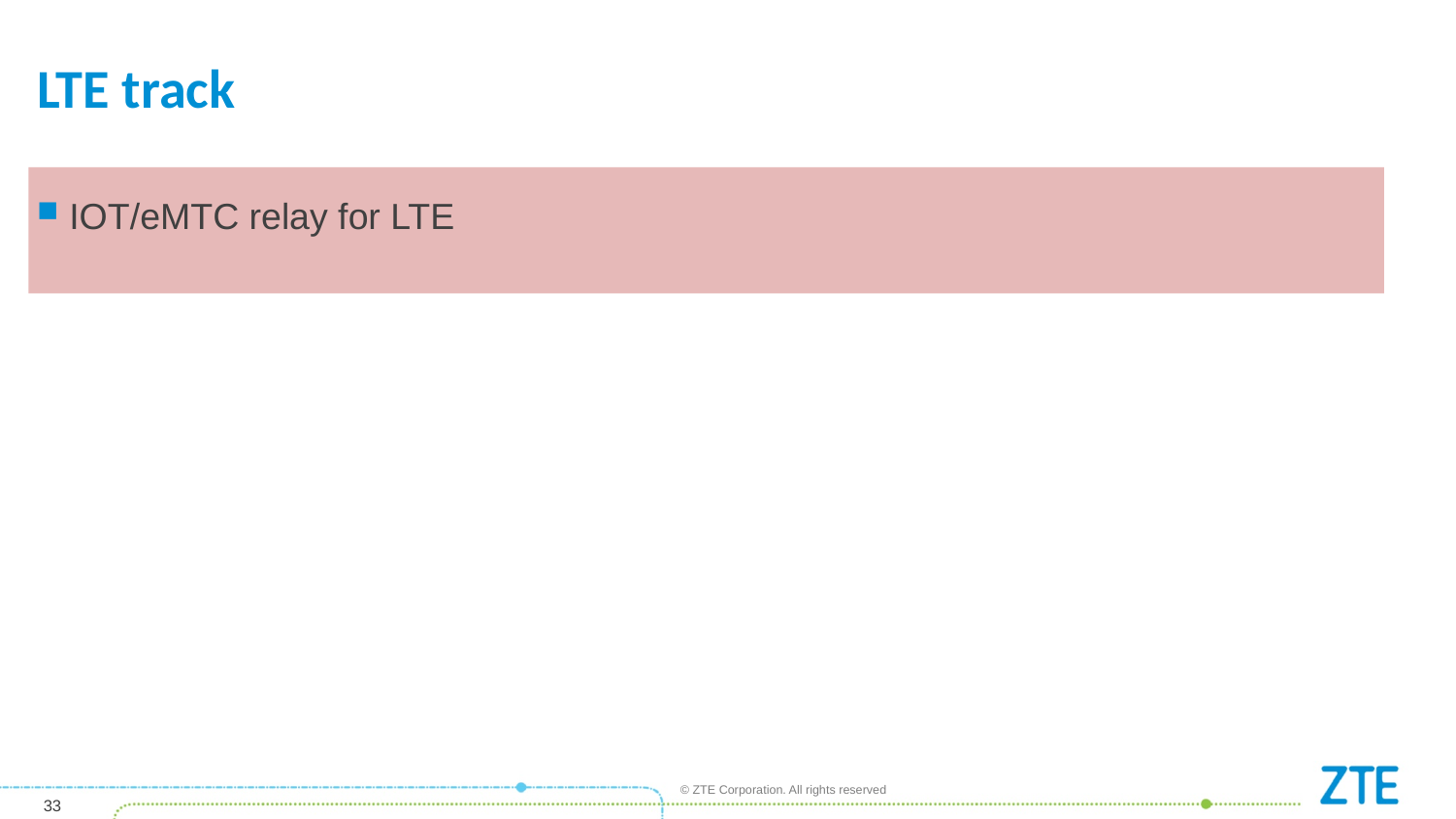

# LTE track
IOT/eMTC relay for LTE